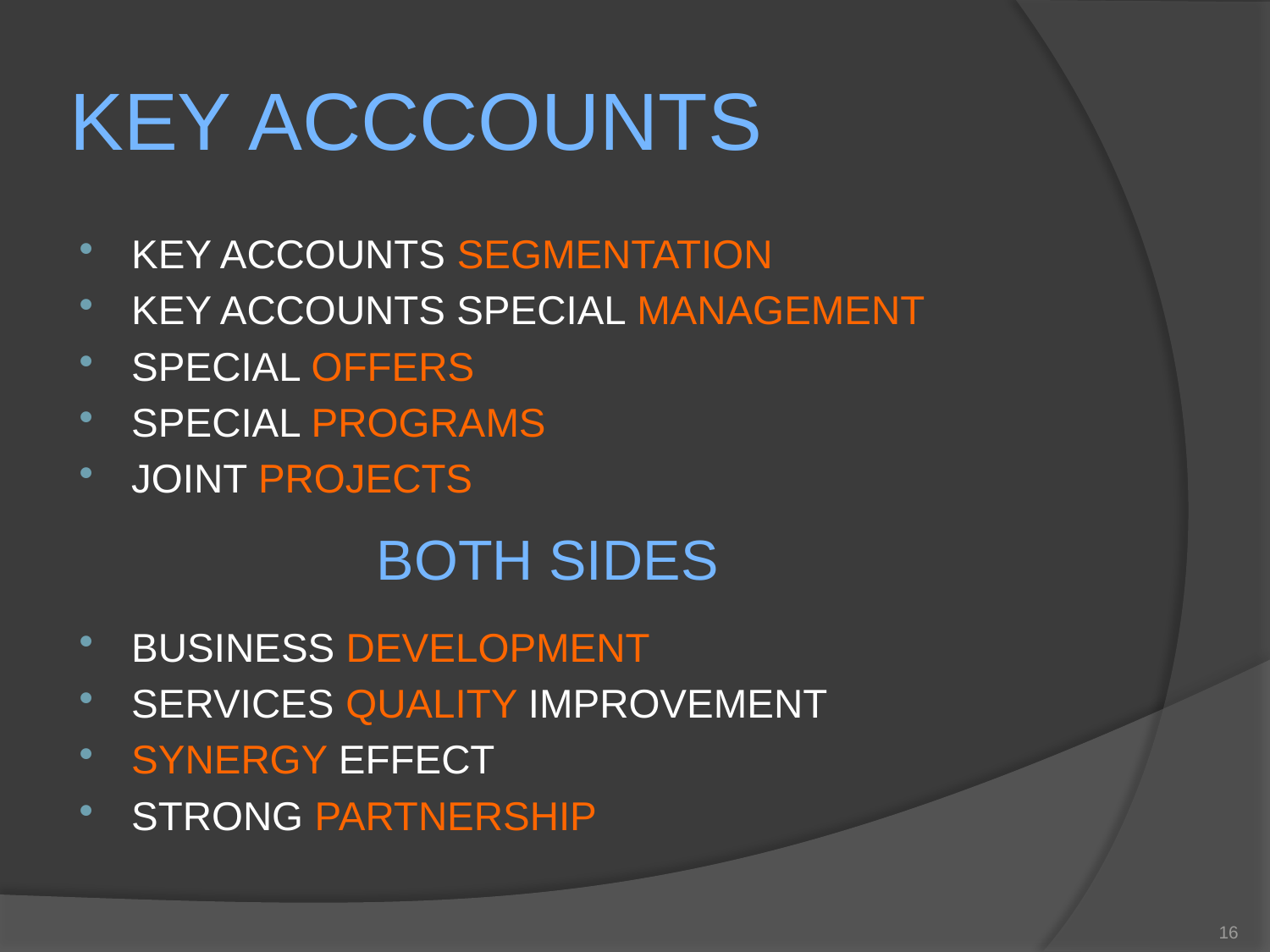

# KEY ACCCOUNTS
KEY ACCOUNTS SEGMENTATION
KEY ACCOUNTS SPECIAL MANAGEMENT
SPECIAL OFFERS
SPECIAL PROGRAMS
JOINT PROJECTS

BUSINESS DEVELOPMENT
SERVICES QUALITY IMPROVEMENT
SYNERGY EFFECT
STRONG PARTNERSHIP

BOTH SIDES
16